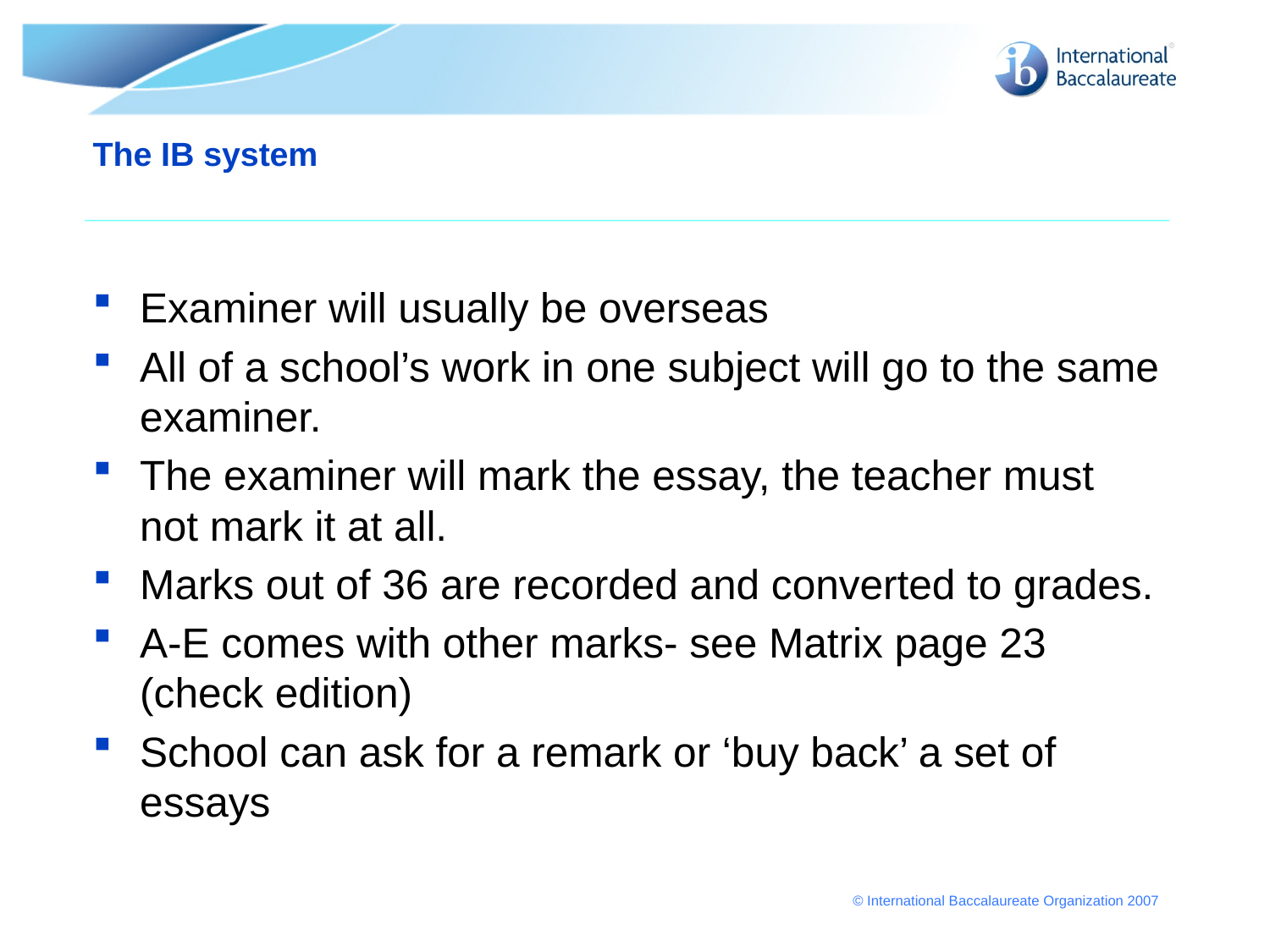

# The IB system
Examiner will usually be overseas
All of a school’s work in one subject will go to the same examiner.
The examiner will mark the essay, the teacher must not mark it at all.
Marks out of 36 are recorded and converted to grades.
A-E comes with other marks- see Matrix page 23 (check edition)
School can ask for a remark or ‘buy back’ a set of essays